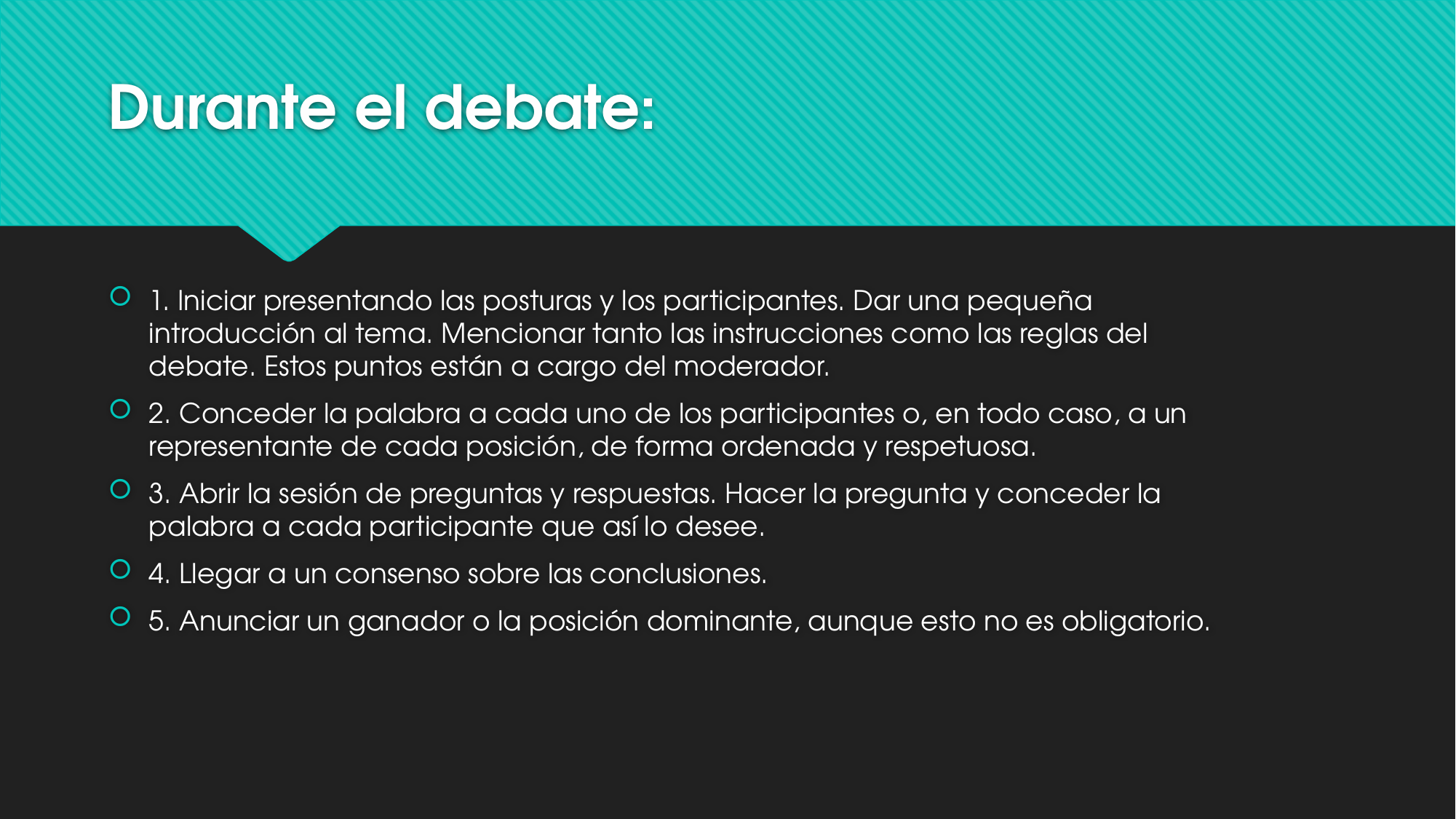

# Durante el debate:
1. Iniciar presentando las posturas y los participantes. Dar una pequeña introducción al tema. Mencionar tanto las instrucciones como las reglas del debate. Estos puntos están a cargo del moderador.
2. Conceder la palabra a cada uno de los participantes o, en todo caso, a un representante de cada posición, de forma ordenada y respetuosa.
3. Abrir la sesión de preguntas y respuestas. Hacer la pregunta y conceder la palabra a cada participante que así lo desee.
4. Llegar a un consenso sobre las conclusiones.
5. Anunciar un ganador o la posición dominante, aunque esto no es obligatorio.